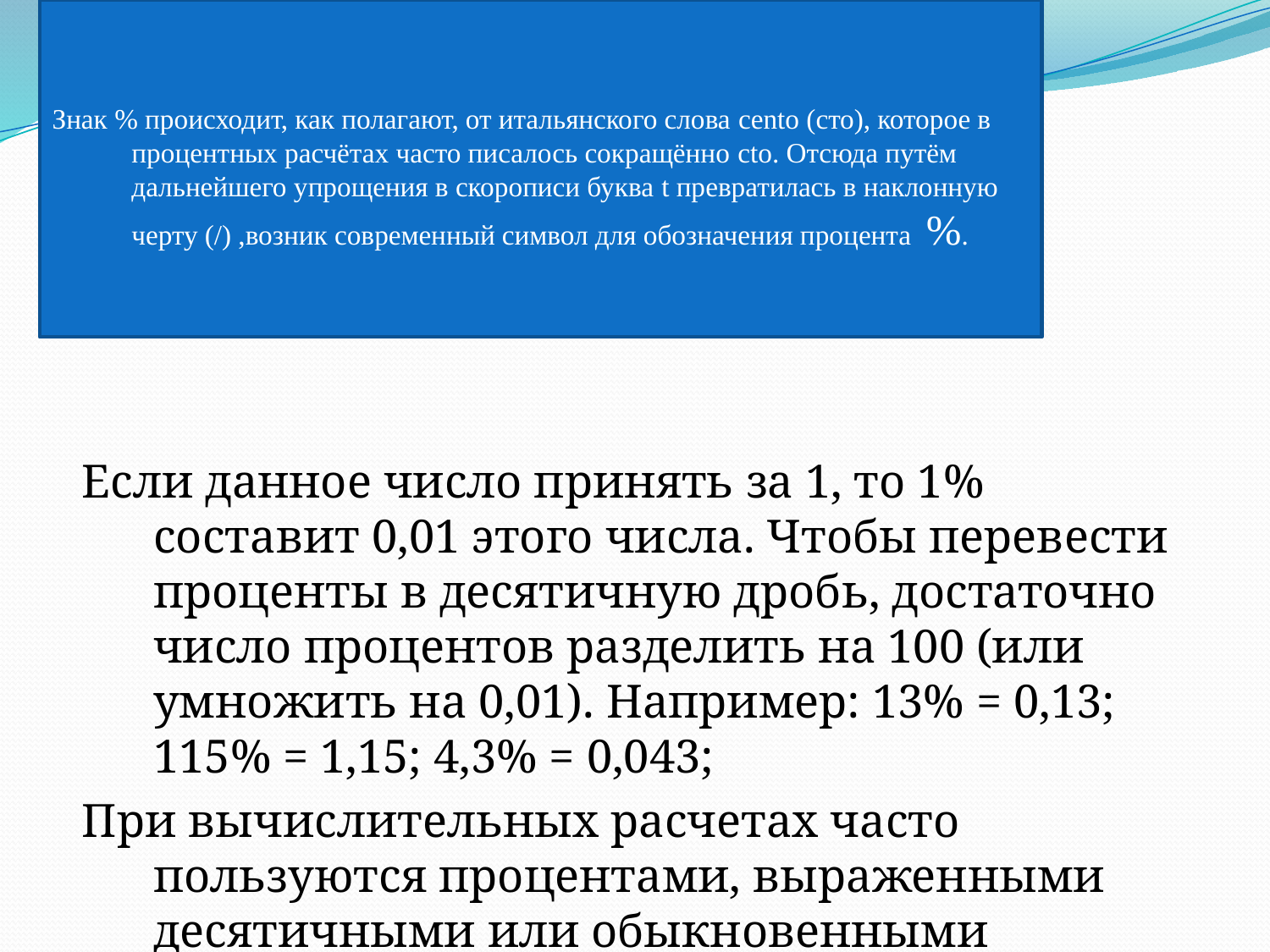

Знак % происходит, как полагают, от итальянского слова cento (сто), которое в процентных расчётах часто писалось сокращённо cto. Отсюда путём дальнейшего упрощения в скорописи буква t превратилась в наклонную черту (/) ,возник современный символ для обозначения процента  %.

Если данное число принять за 1, то 1% составит 0,01 этого числа. Чтобы перевести проценты в десятичную дробь, достаточно число процентов разделить на 100 (или умножить на 0,01). Например: 13% = 0,13; 115% = 1,15; 4,3% = 0,043;
При вычислительных расчетах часто пользуются процентами, выраженными десятичными или обыкновенными дробями.